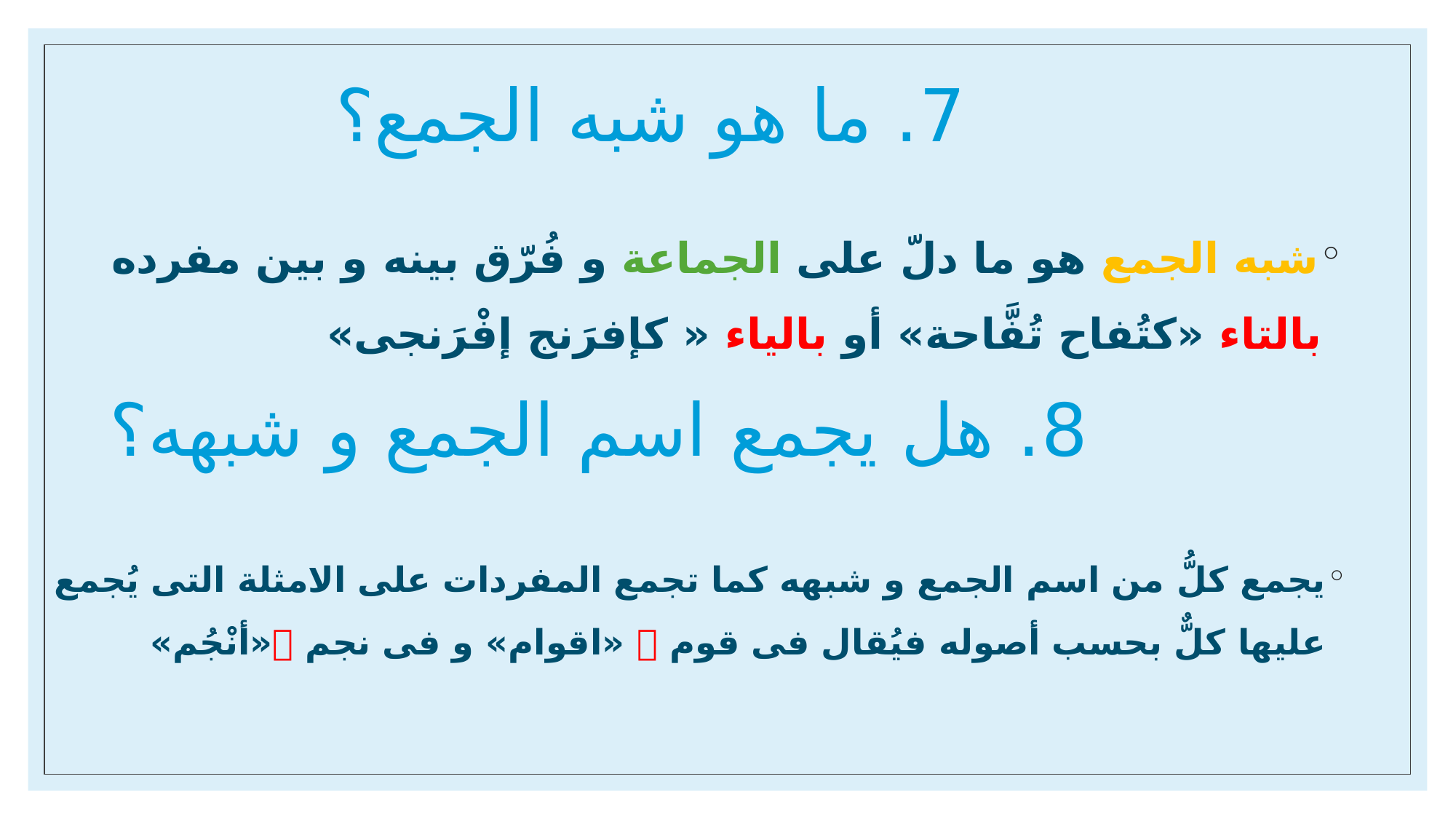

# 7. ما هو شبه الجمع؟
شبه الجمع هو ما دلّ علی الجماعة و فُرّق بینه و بین مفرده بالتاء «کتُفاح تُفَّاحة» أو بالیاء « کإفرَنج إفْرَنجی»

8. هل یجمع اسم الجمع و شبهه؟
یجمع کلُّ من اسم الجمع و شبهه کما تجمع المفردات علی الامثلة التی یُجمع علیها کلٌّ بحسب أصوله فیُقال فی قوم ← «اقوام» و فی نجم ←«أنْجُم»